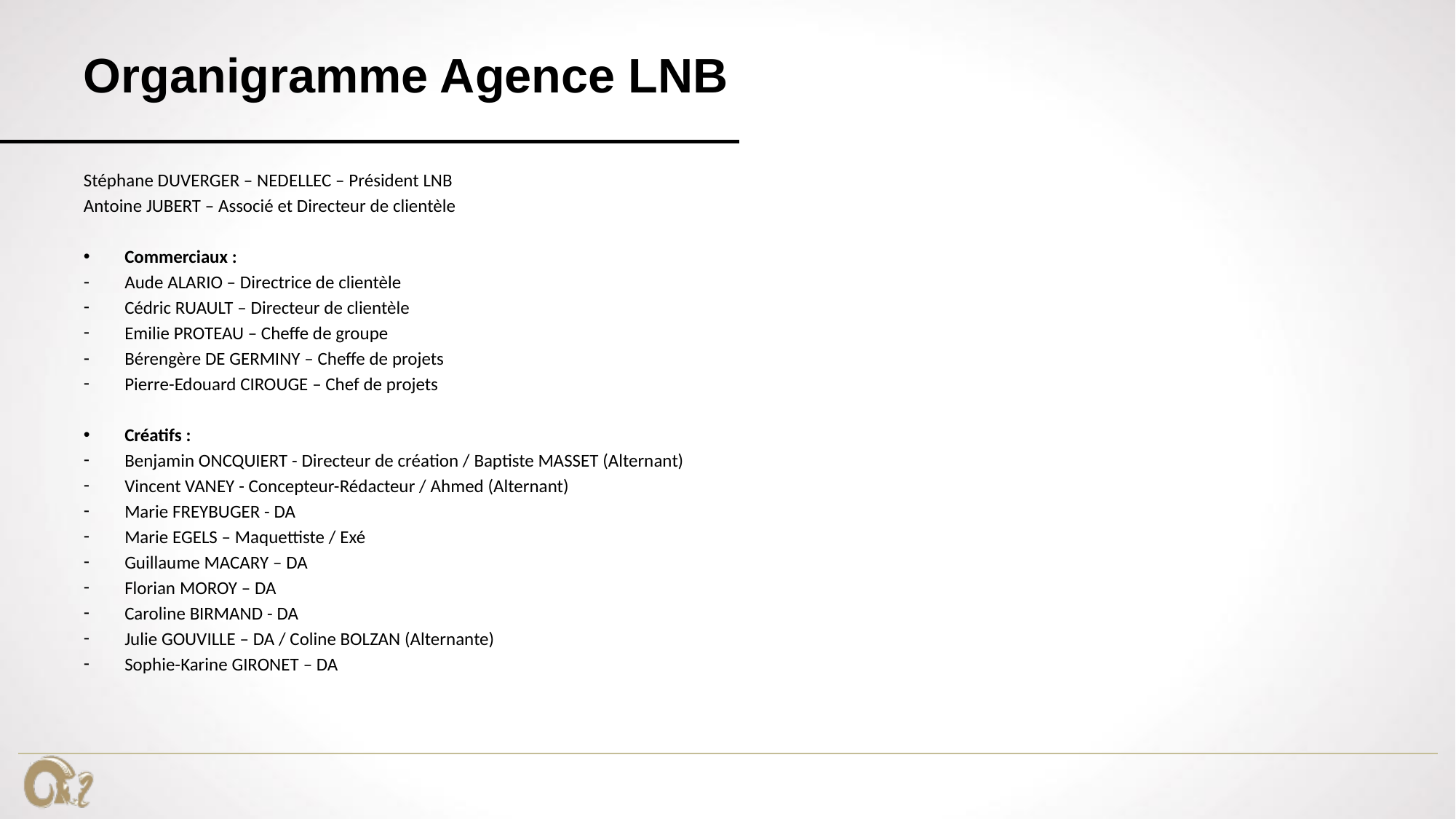

# Organigramme Agence LNB
Stéphane DUVERGER – NEDELLEC – Président LNB
Antoine JUBERT – Associé et Directeur de clientèle

Commerciaux :
Aude ALARIO – Directrice de clientèle
Cédric RUAULT – Directeur de clientèle
Emilie PROTEAU – Cheffe de groupe
Bérengère DE GERMINY – Cheffe de projets
Pierre-Edouard CIROUGE – Chef de projets

Créatifs :
Benjamin ONCQUIERT - Directeur de création / Baptiste MASSET (Alternant)
Vincent VANEY - Concepteur-Rédacteur / Ahmed (Alternant)
Marie FREYBUGER - DA
Marie EGELS – Maquettiste / Exé
Guillaume MACARY – DA
Florian MOROY – DA
Caroline BIRMAND - DA
Julie GOUVILLE – DA / Coline BOLZAN (Alternante)
Sophie-Karine GIRONET – DA